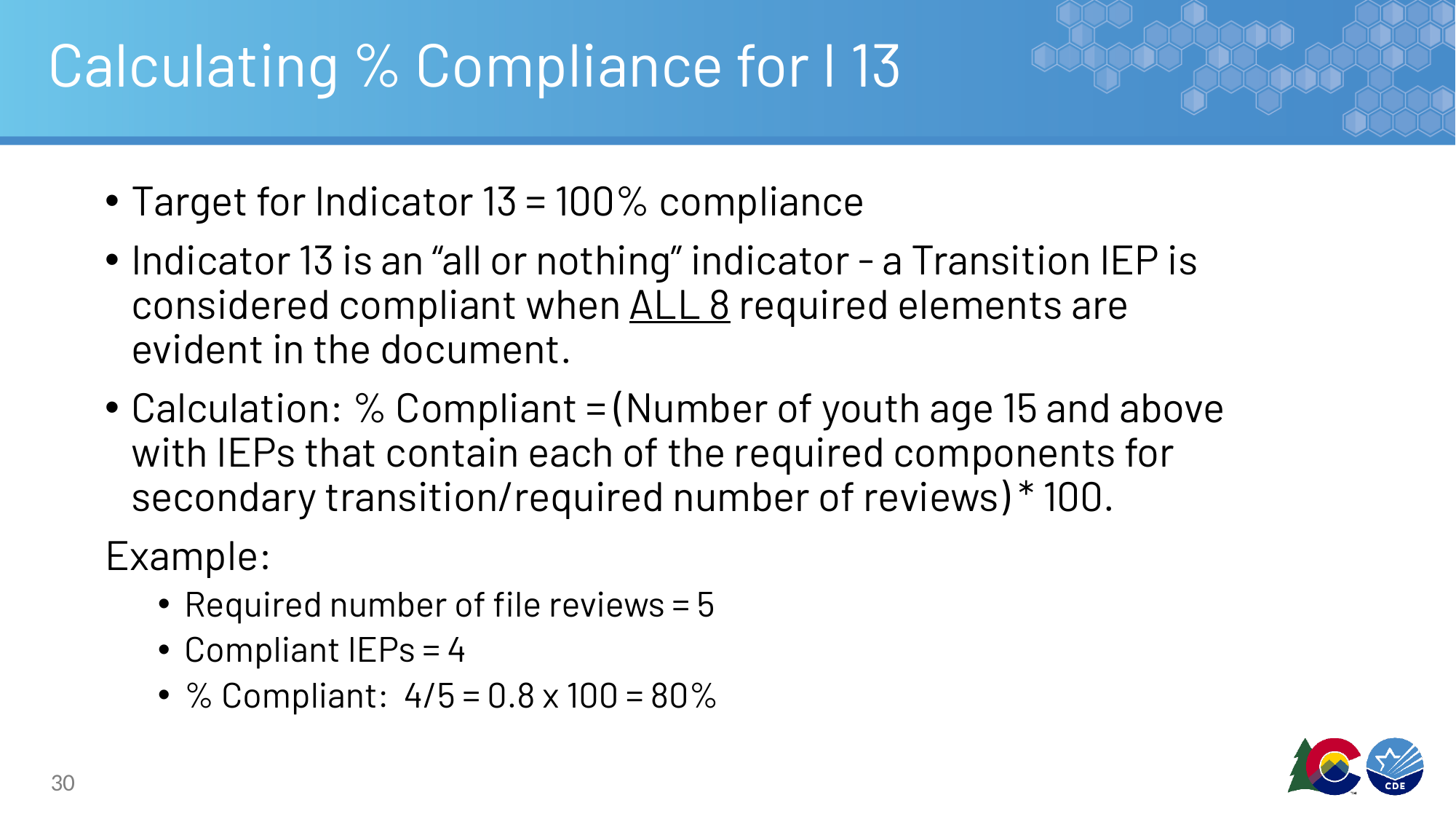

# Calculating % Compliance for I 13
Target for Indicator 13 = 100% compliance
Indicator 13 is an “all or nothing” indicator - a Transition IEP is considered compliant when ALL 8 required elements are evident in the document.
Calculation: % Compliant = (Number of youth age 15 and above with IEPs that contain each of the required components for secondary transition/required number of reviews) * 100.
Example:
Required number of file reviews = 5
Compliant IEPs = 4
% Compliant:  4/5 = 0.8 x 100 = 80%

30